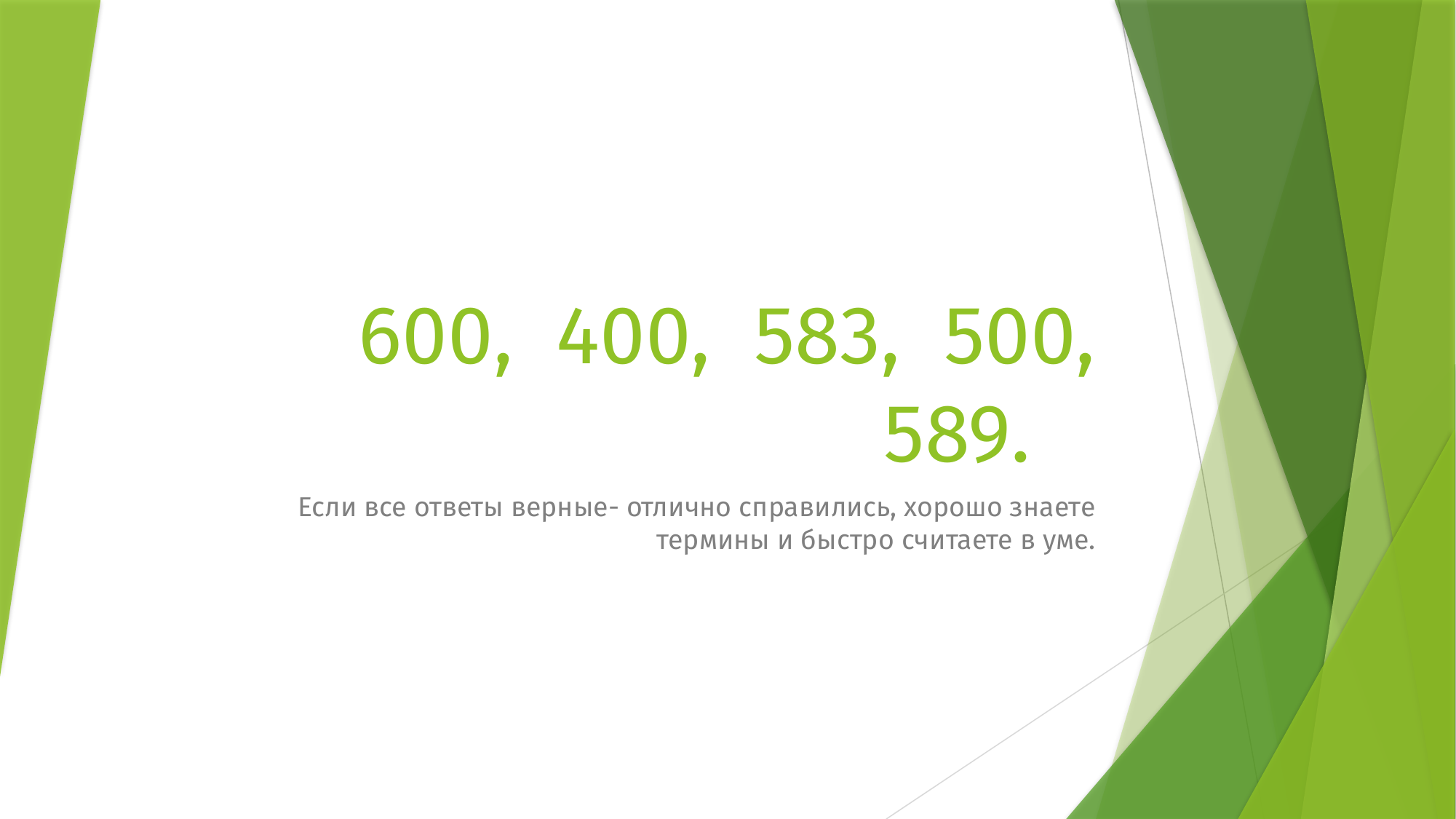

# 600,  400,  583,  500, 589.
Если все ответы верные- отлично справились, хорошо знаете термины и быстро считаете в уме.